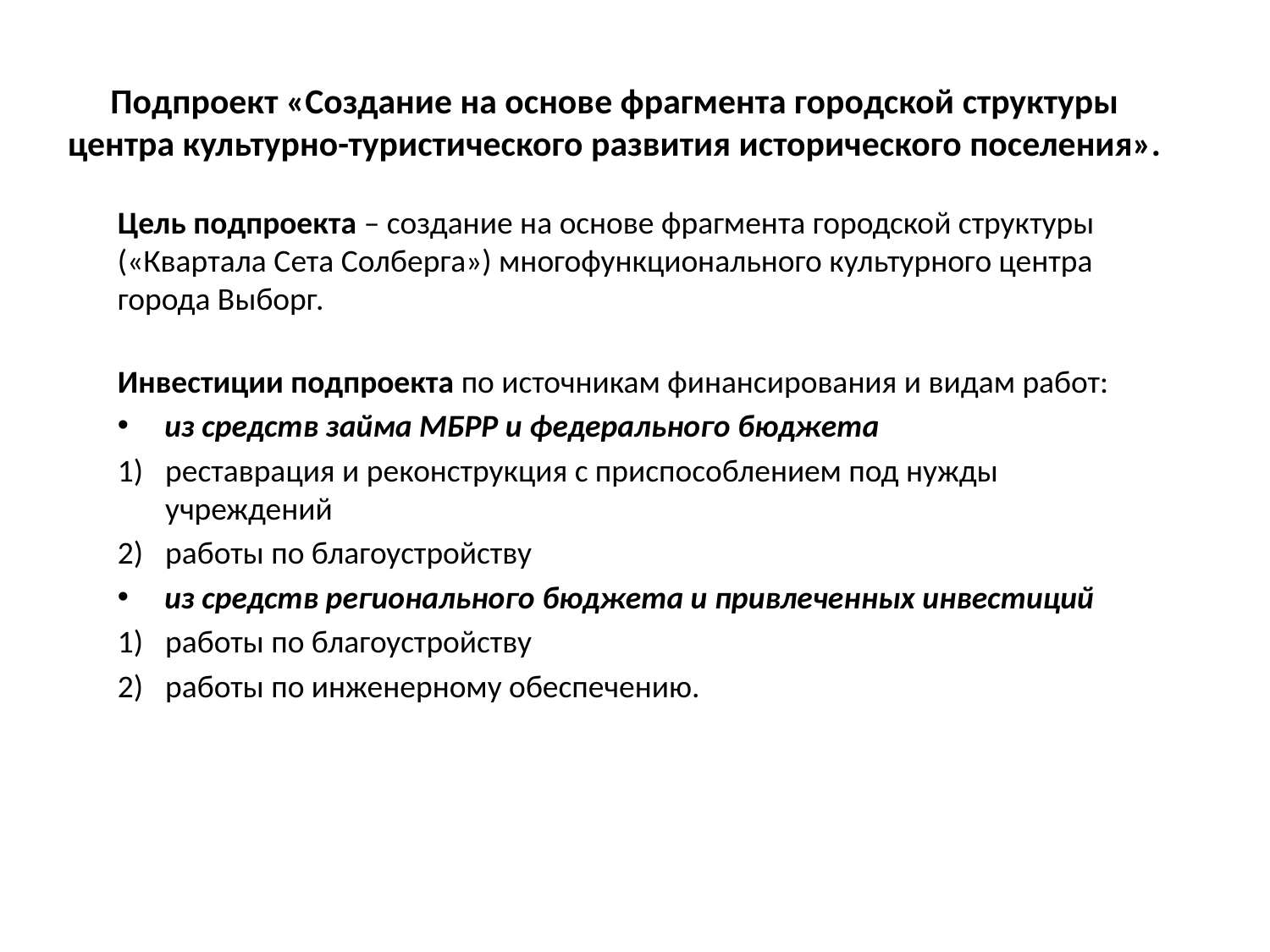

# Подпроект «Создание на основе фрагмента городской структуры центра культурно-туристического развития исторического поселения».
Цель подпроекта – создание на основе фрагмента городской структуры («Квартала Сета Солберга») многофункционального культурного центра города Выборг.

Инвестиции подпроекта по источникам финансирования и видам работ:
 из средств займа МБРР и федерального бюджета
реставрация и реконструкция с приспособлением под нужды учреждений
работы по благоустройству
 из средств регионального бюджета и привлеченных инвестиций
работы по благоустройству
работы по инженерному обеспечению.